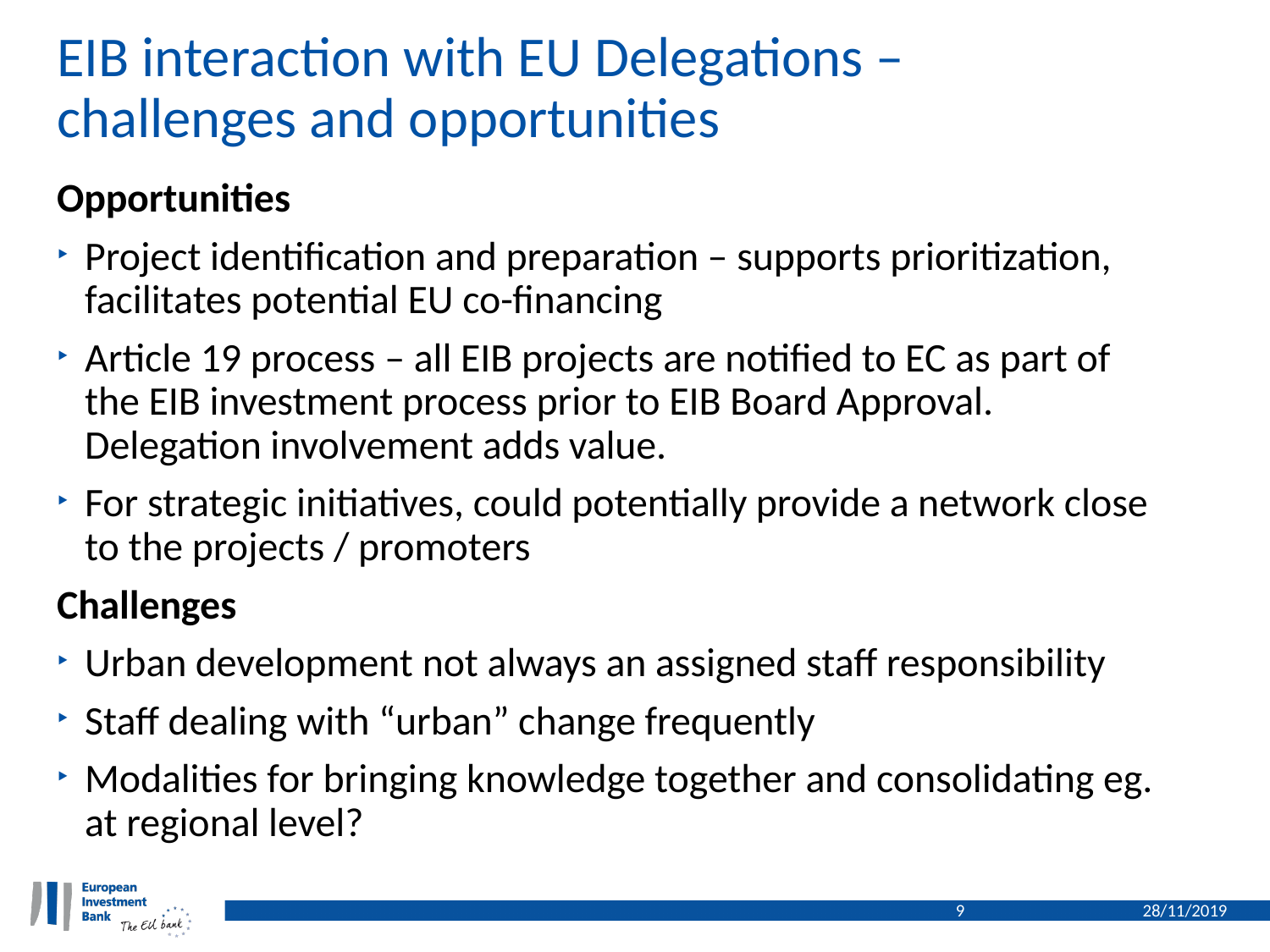

# EIB interaction with EU Delegations – challenges and opportunities
Opportunities
Project identification and preparation – supports prioritization, facilitates potential EU co-financing
Article 19 process – all EIB projects are notified to EC as part of the EIB investment process prior to EIB Board Approval.  Delegation involvement adds value.
For strategic initiatives, could potentially provide a network close to the projects / promoters
Challenges
Urban development not always an assigned staff responsibility
Staff dealing with “urban” change frequently
Modalities for bringing knowledge together and consolidating eg. at regional level?

9
28/11/2019